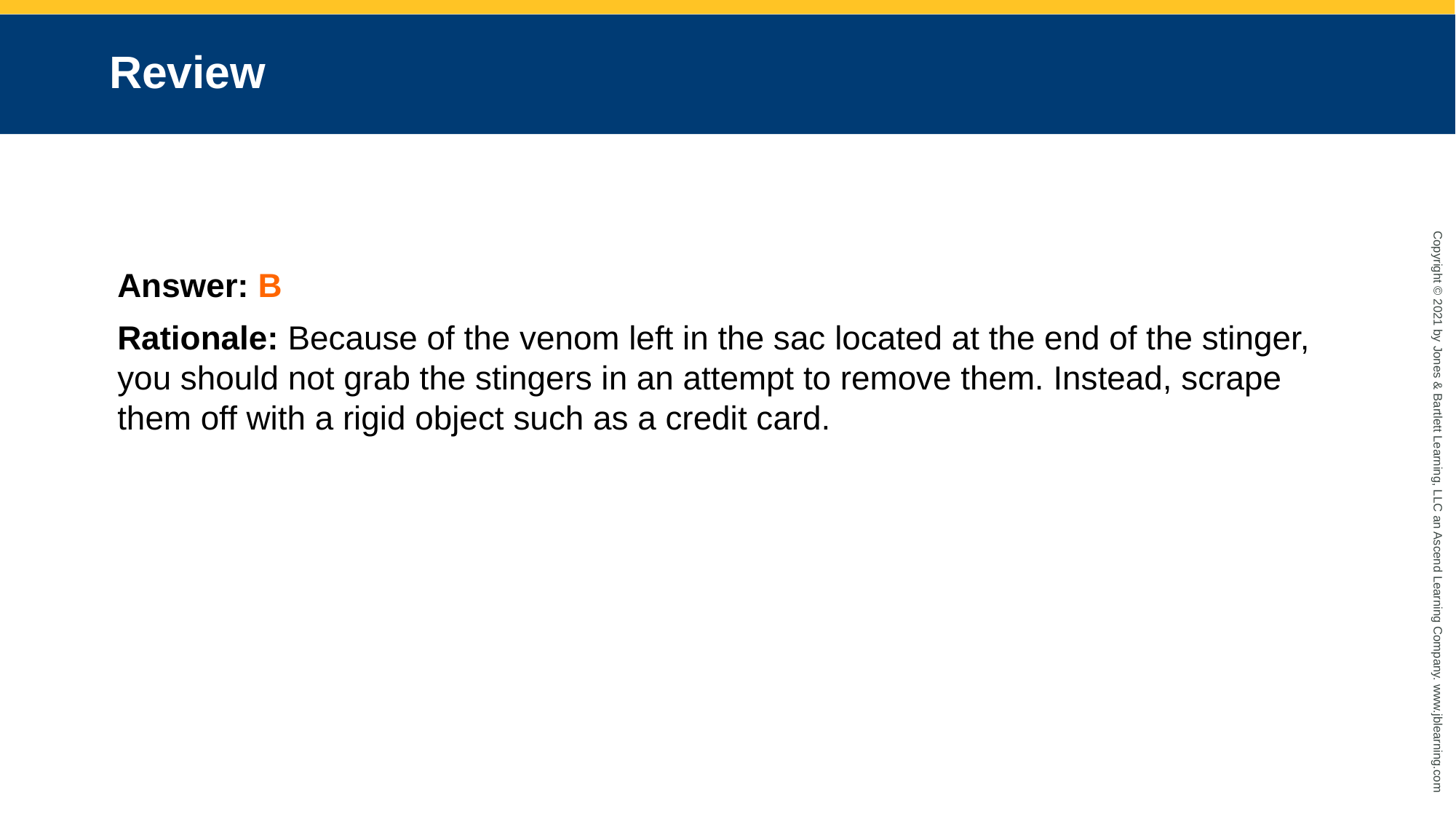

# Review
Answer: B
Rationale: Because of the venom left in the sac located at the end of the stinger, you should not grab the stingers in an attempt to remove them. Instead, scrape them off with a rigid object such as a credit card.